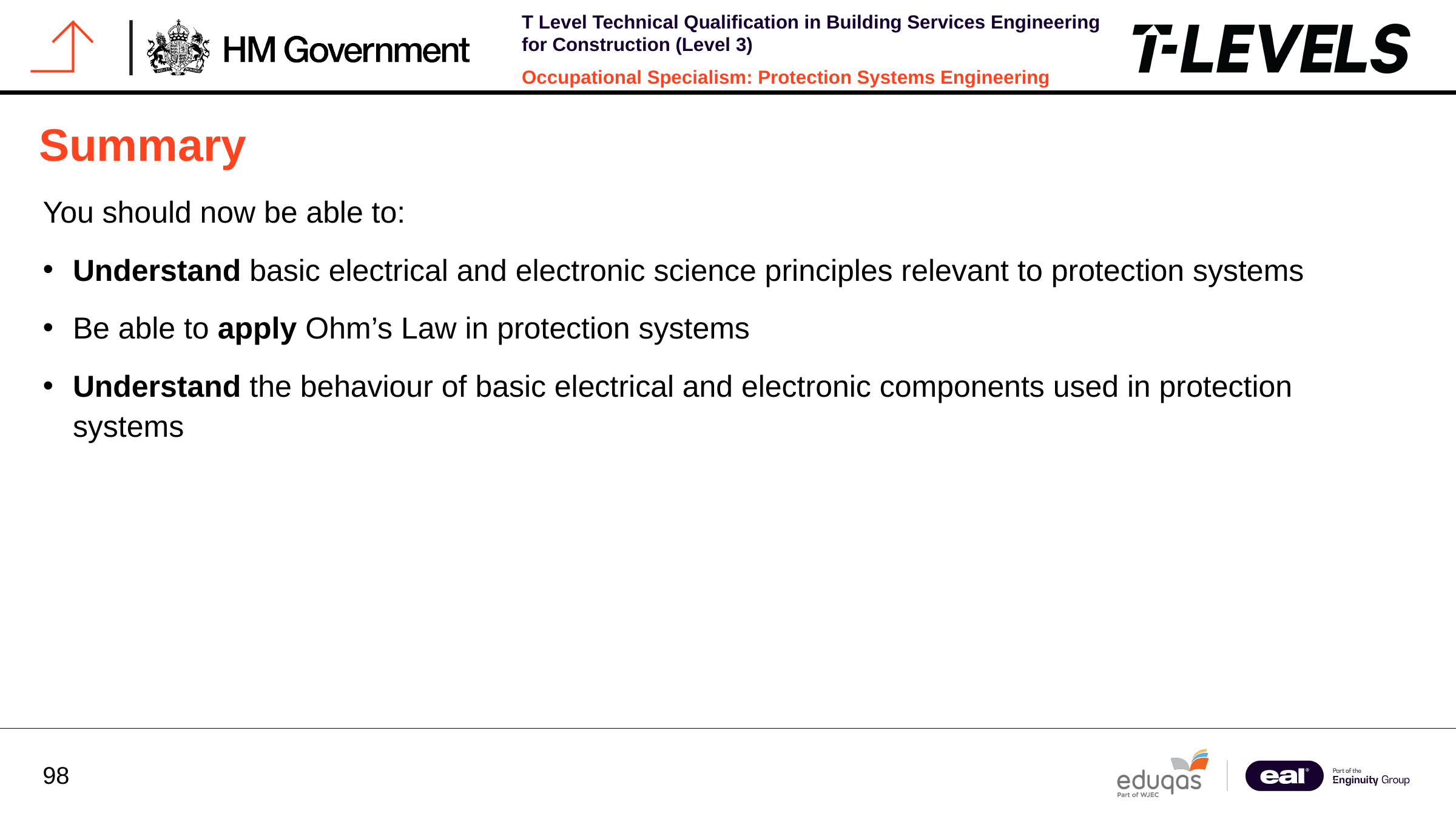

# Summary
You should now be able to:
Understand basic electrical and electronic science principles relevant to protection systems
Be able to apply Ohm’s Law in protection systems
Understand the behaviour of basic electrical and electronic components used in protection systems